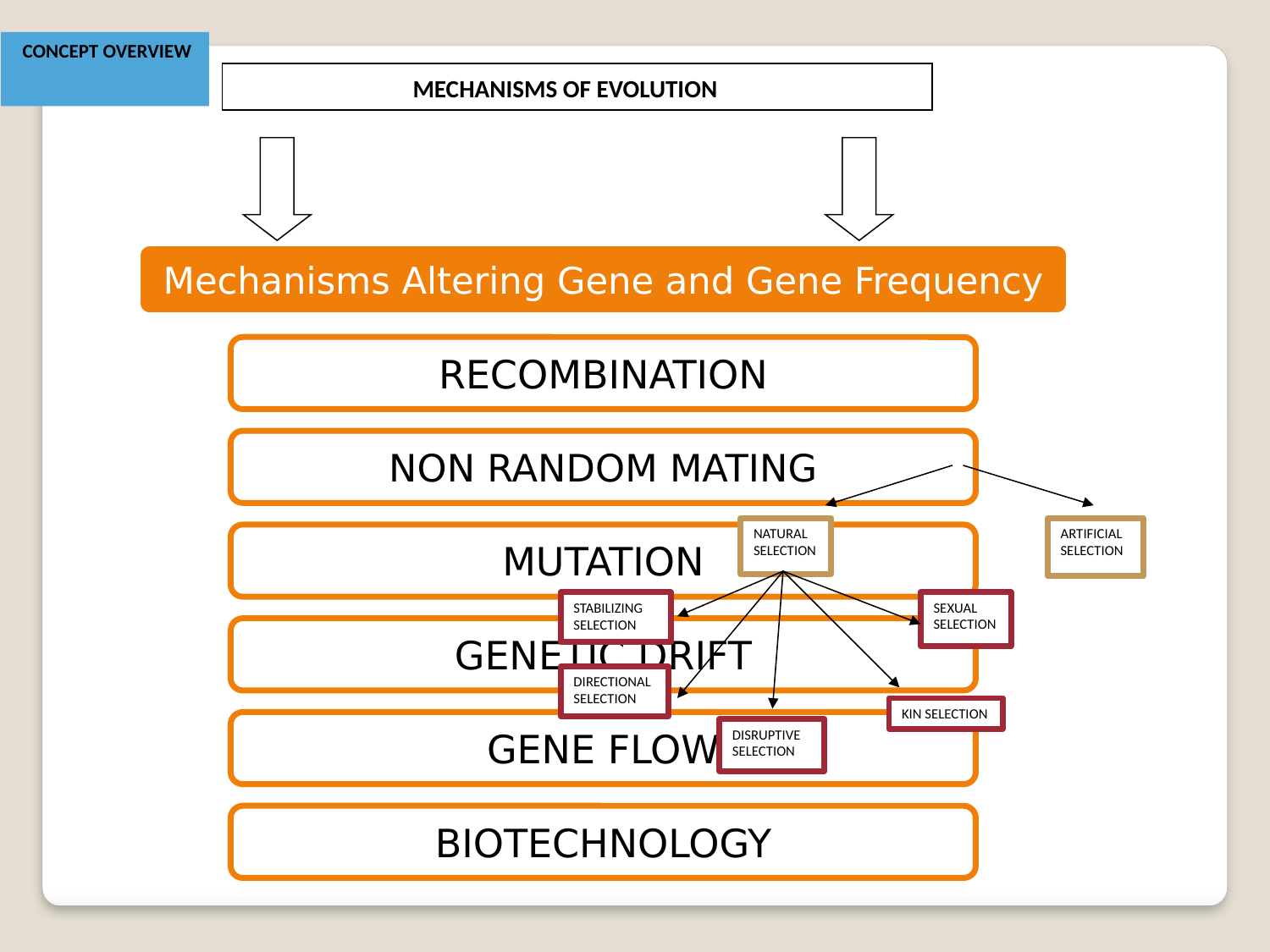

CONCEPT OVERVIEW

                            MECHANISMS OF EVOLUTION

Mechanisms Altering Gene and Gene Frequency
RECOMBINATION
SELECTION
GENETIC DRIFT
GENE FLOW
BIOTECHNOLOGY
NON RANDOM MATING
MUTATION

NATURAL SELECTION
ARTIFICIAL SELECTION

STABILIZING SELECTION
SEXUAL SELECTION
DIRECTIONAL SELECTION
KIN SELECTION
DISRUPTIVE SELECTION